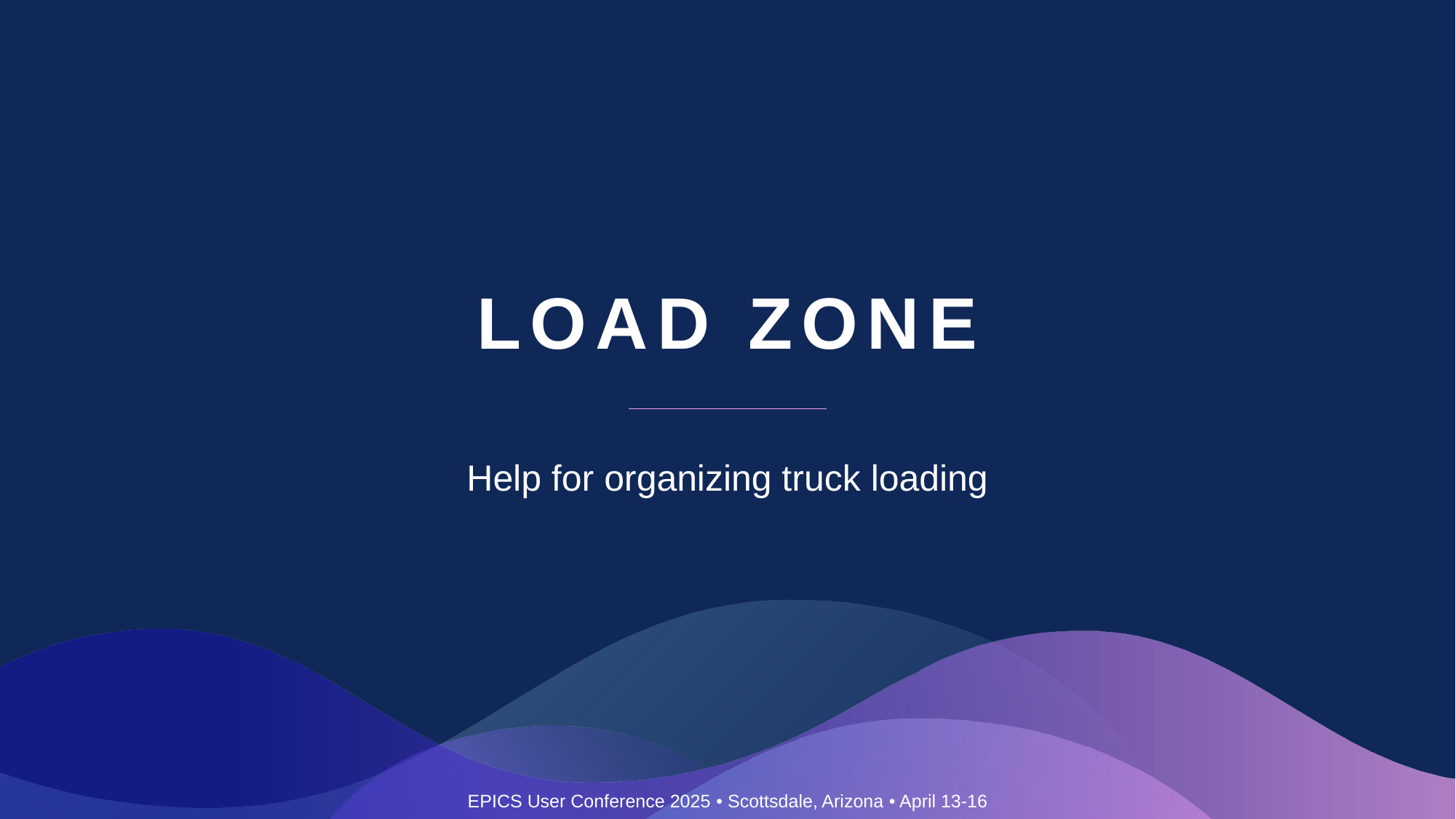

# Load zone
Help for organizing truck loading